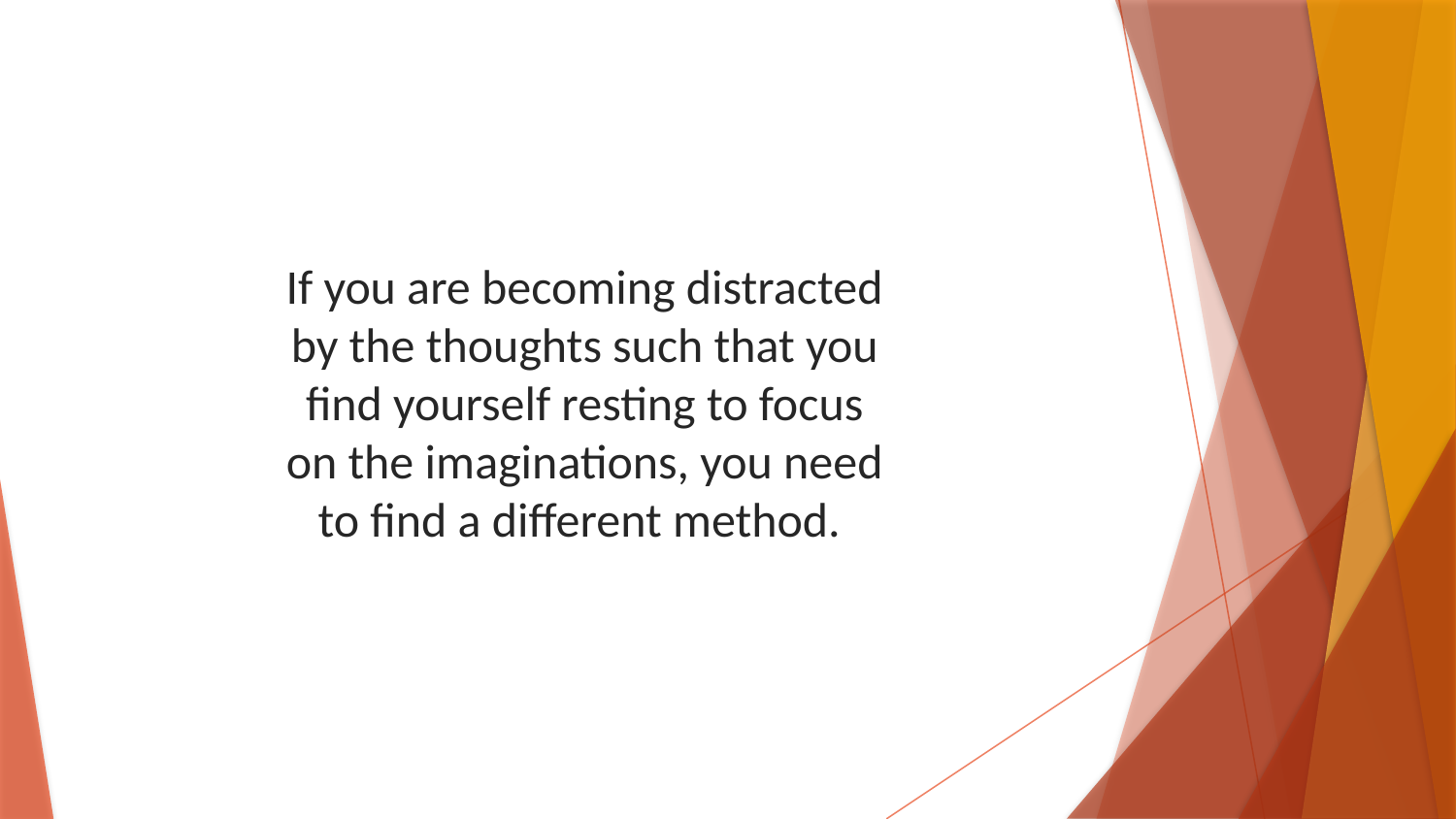

If you are becoming distracted by the thoughts such that you find yourself resting to focus on the imaginations, you need to find a different method.